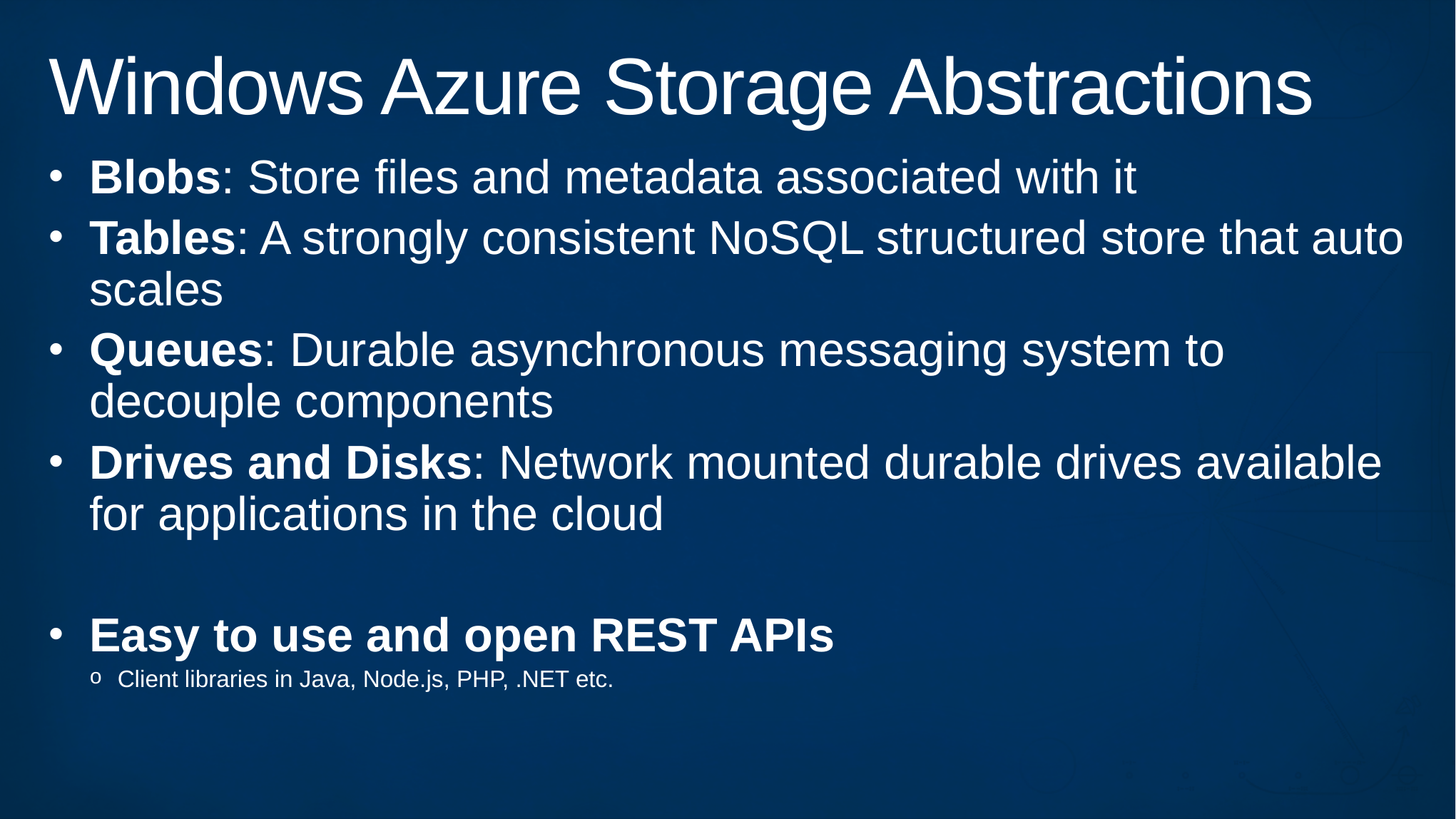

# Windows Azure Storage Abstractions
Blobs: Store files and metadata associated with it
Tables: A strongly consistent NoSQL structured store that auto scales
Queues: Durable asynchronous messaging system to decouple components
Drives and Disks: Network mounted durable drives available for applications in the cloud

Easy to use and open REST APIs
Client libraries in Java, Node.js, PHP, .NET etc.